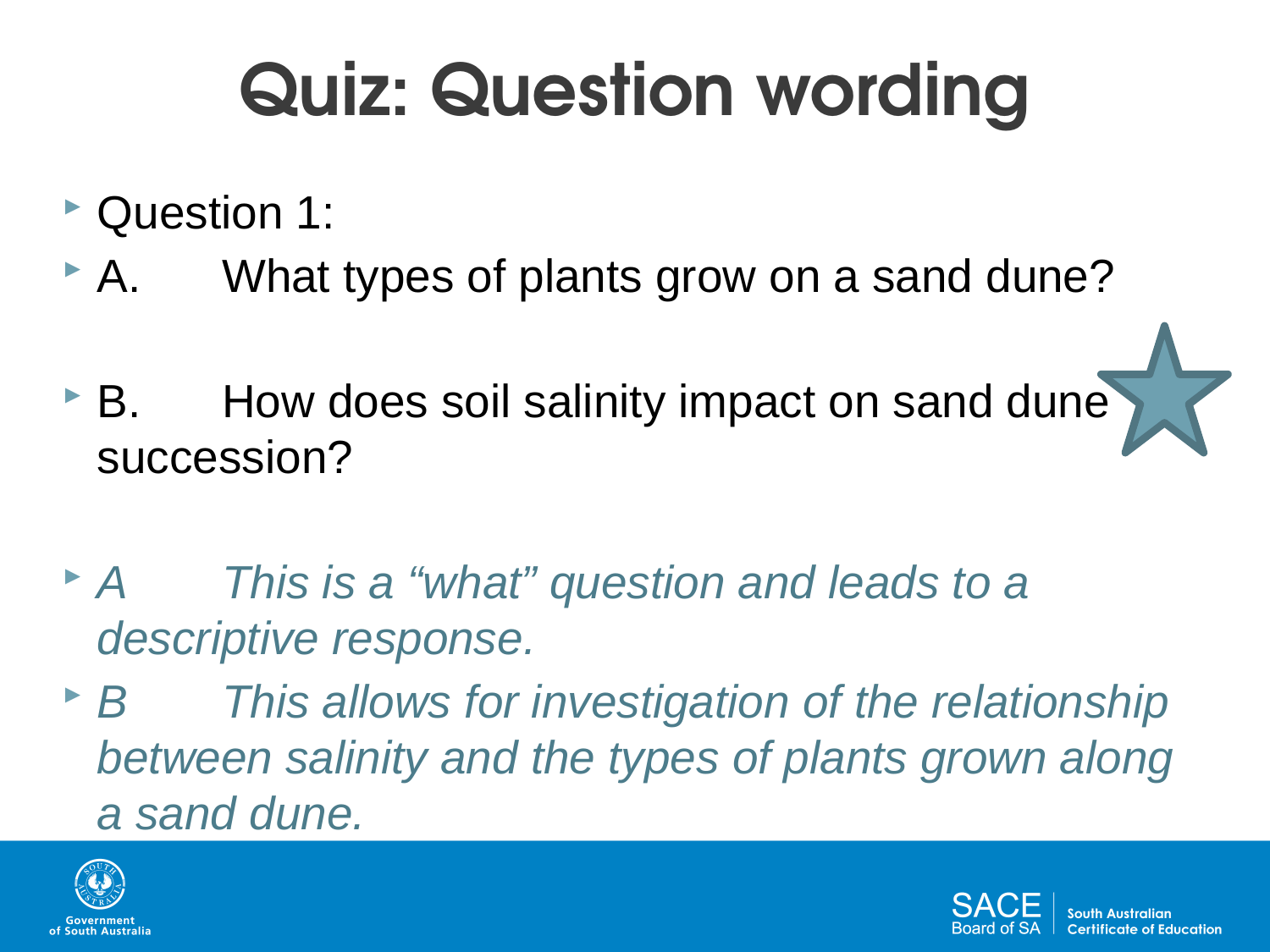

# Quiz: Question wording
Question 1:
A.	What types of plants grow on a sand dune?

B.	How does soil salinity impact on sand dune succession?

A	This is a “what” question and leads to a descriptive response.
B	This allows for investigation of the relationship between salinity and the types of plants grown along a sand dune.